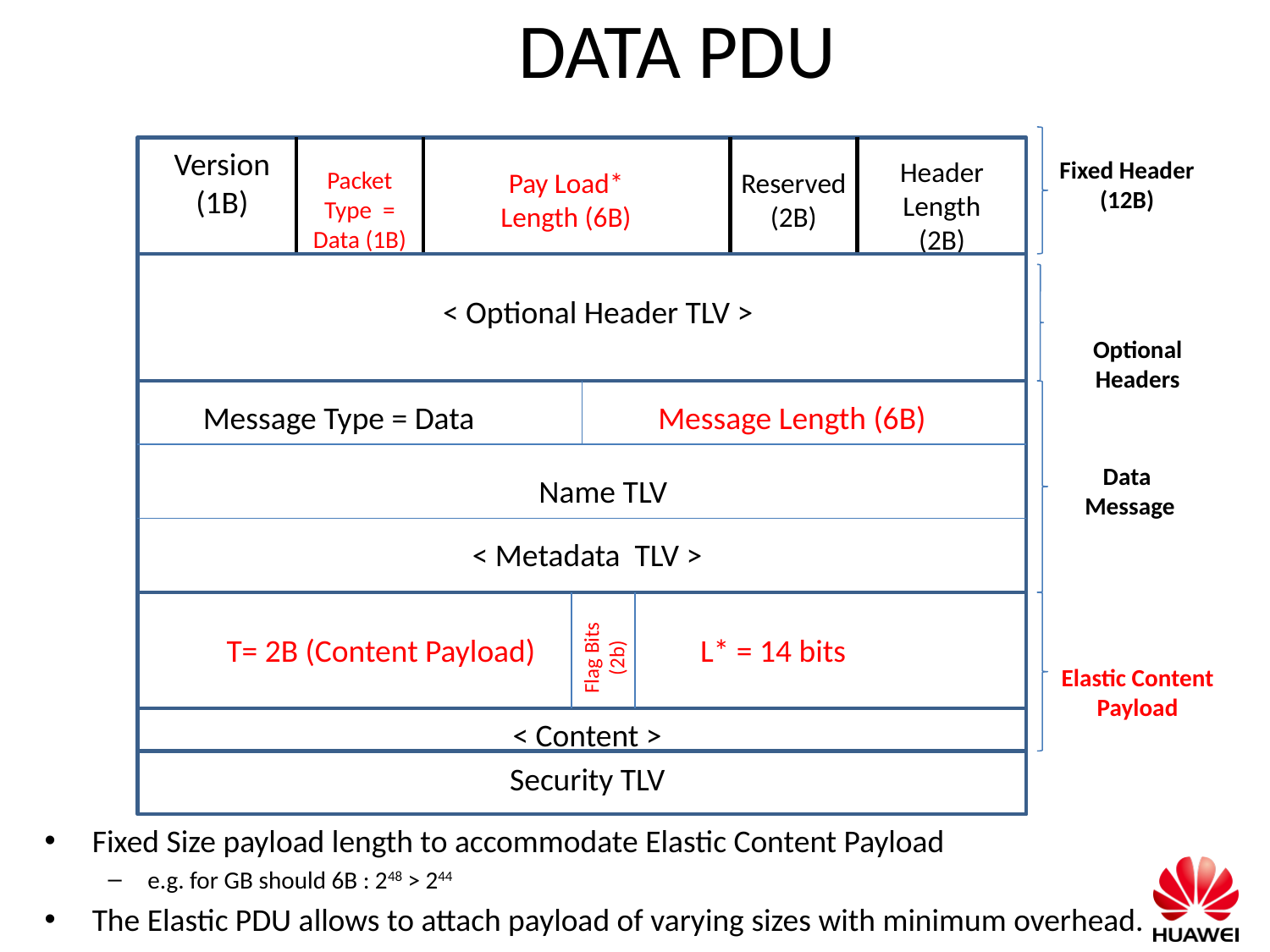

# DATA PDU

Version (1B)
Header Length (2B)
Fixed Header (12B)
Packet Type  = Data (1B)
Pay Load* Length (6B)
Reserved (2B)

 < Optional Header TLV >
Optional Headers

Message Type = Data
Message Length (6B)
Data
 Message
Name TLV
< Metadata  TLV >

T= 2B (Content Payload)
L* = 14 bits
Flag Bits (2b)
Elastic Content Payload
< Content >

Security TLV
Fixed Size payload length to accommodate Elastic Content Payload
e.g. for GB should 6B : 248 > 244
The Elastic PDU allows to attach payload of varying sizes with minimum overhead.